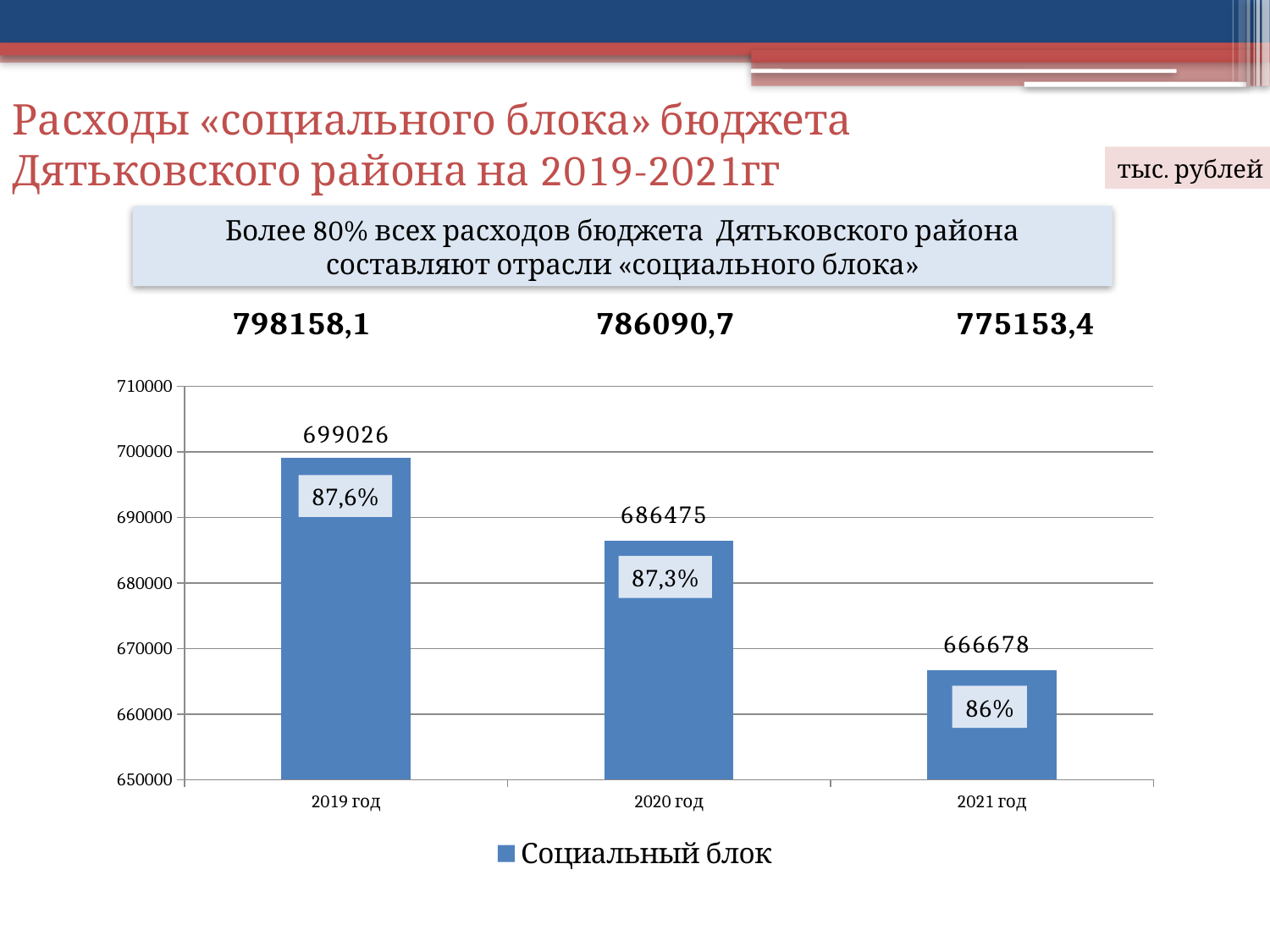

Расходы «социального блока» бюджета Дятьковского района на 2019-2021гг
тыс. рублей
Более 80% всех расходов бюджета  Дятьковского района составляют отрасли «социального блока»
798158,1
786090,7
775153,4

### Chart

| Category | Социальный блок |
|---|---|
| 2019 год | 699026.0 |
| 2020 год | 686475.0 |
| 2021 год | 666678.0 |
87,6%
87,3%
86%